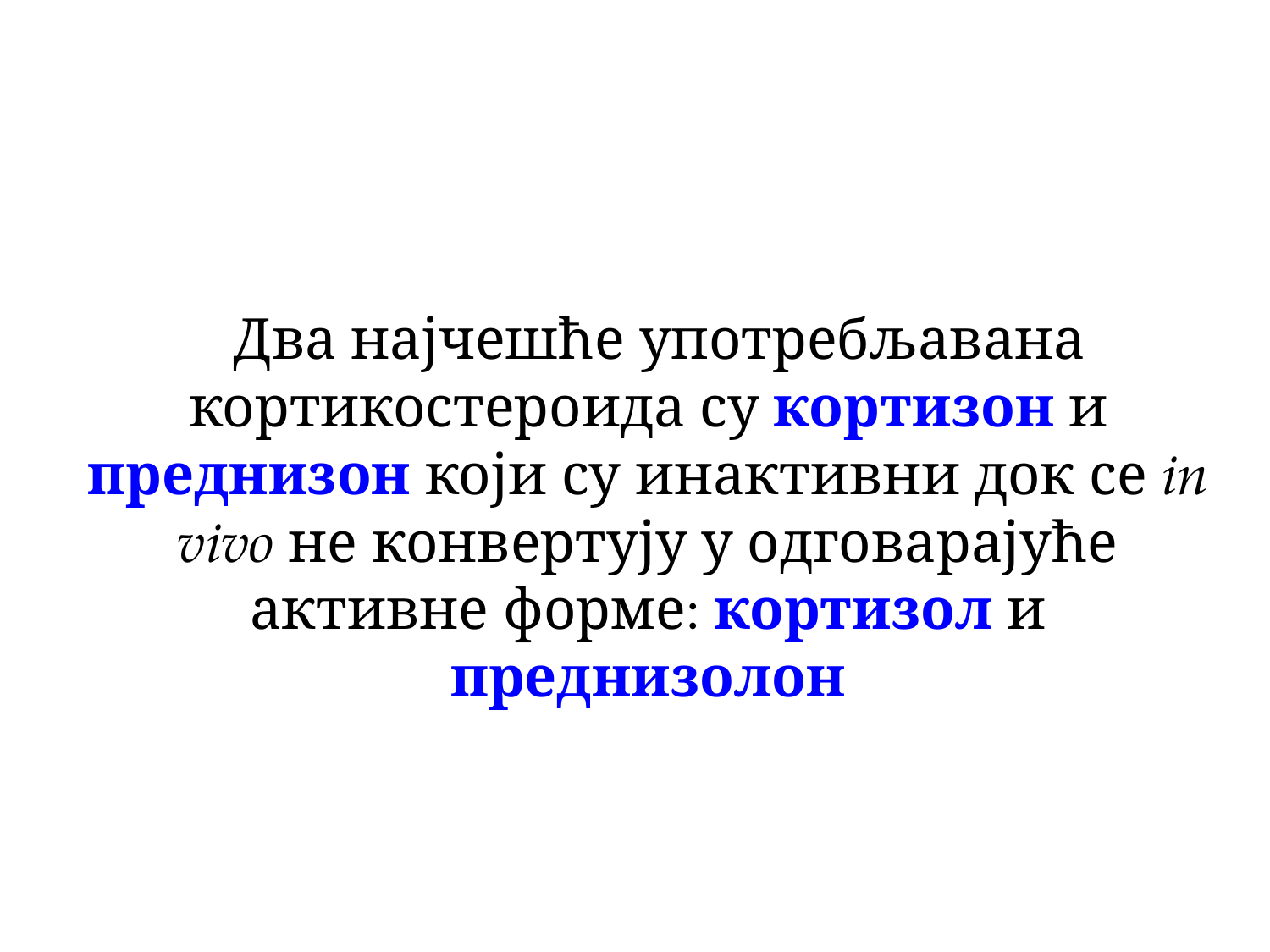

Два најчешће употребљавана кортикостероида су кортизон и преднизон који су инактивни док се in vivo не конвертују у одговарајуће активне форме: кортизол и преднизолон